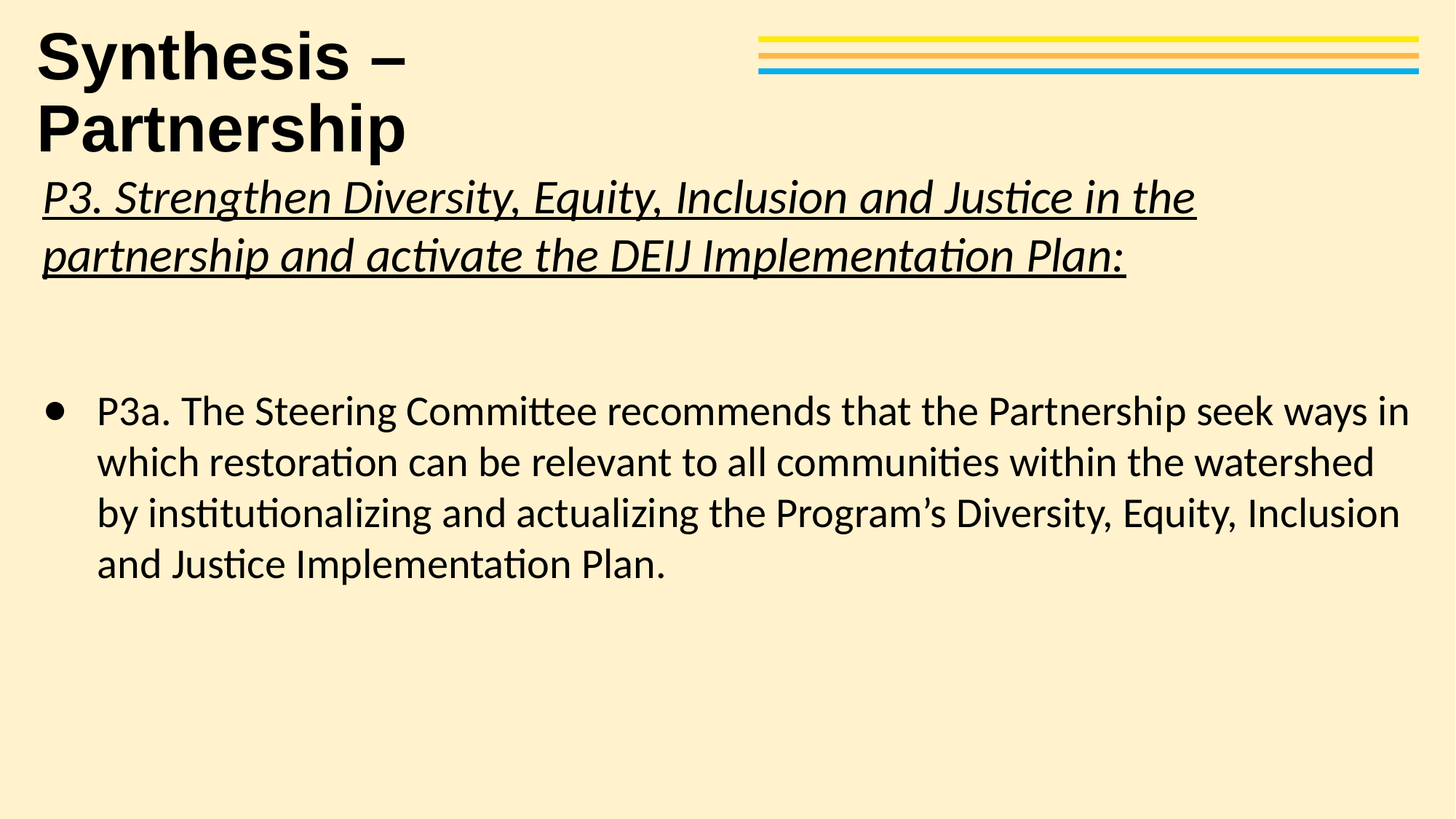

# Synthesis – Partnership
P3. Strengthen Diversity, Equity, Inclusion and Justice in the partnership and activate the DEIJ Implementation Plan:

P3a. The Steering Committee recommends that the Partnership seek ways in which restoration can be relevant to all communities within the watershed by institutionalizing and actualizing the Program’s Diversity, Equity, Inclusion and Justice Implementation Plan.